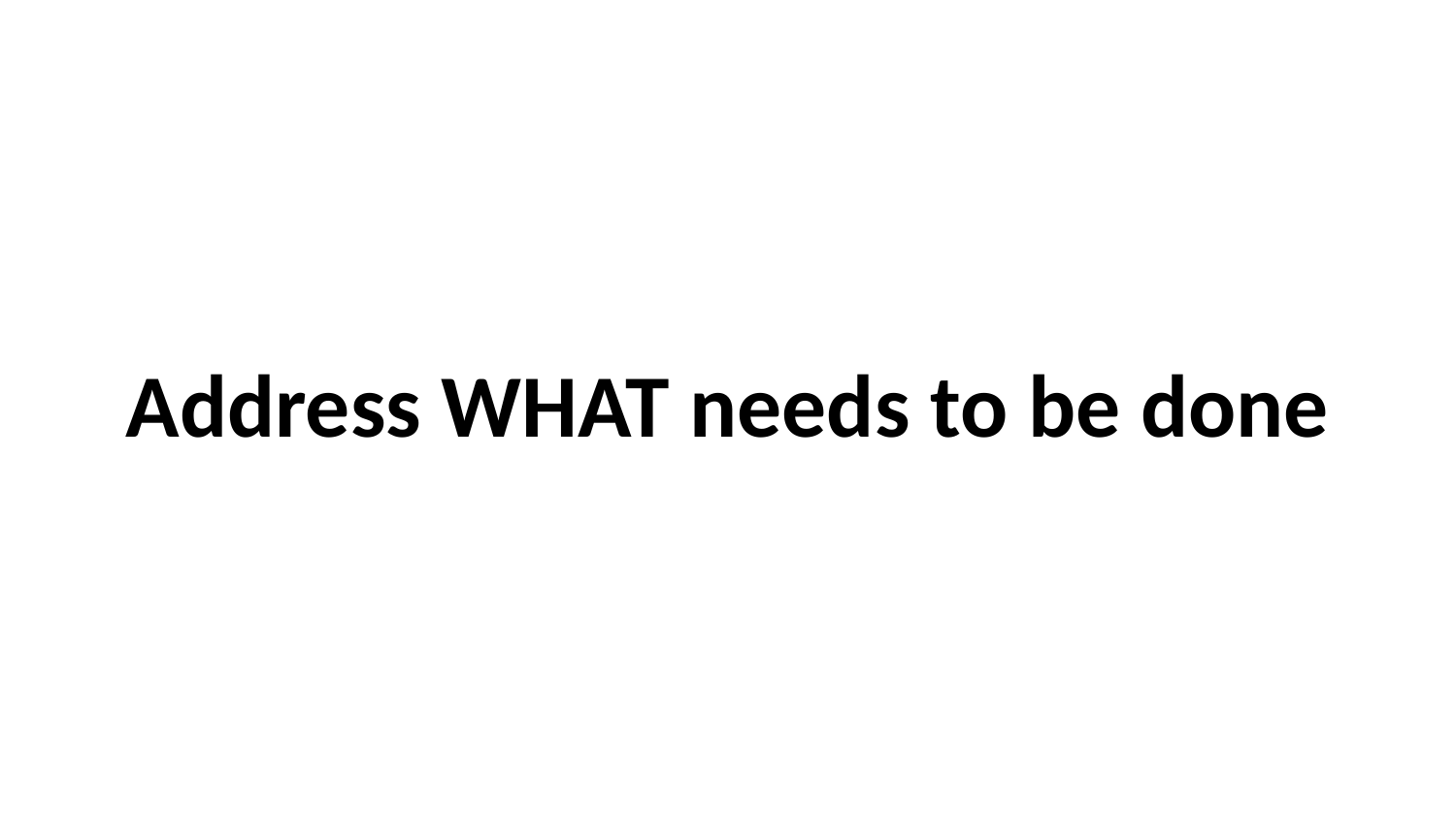

# Address WHAT needs to be done